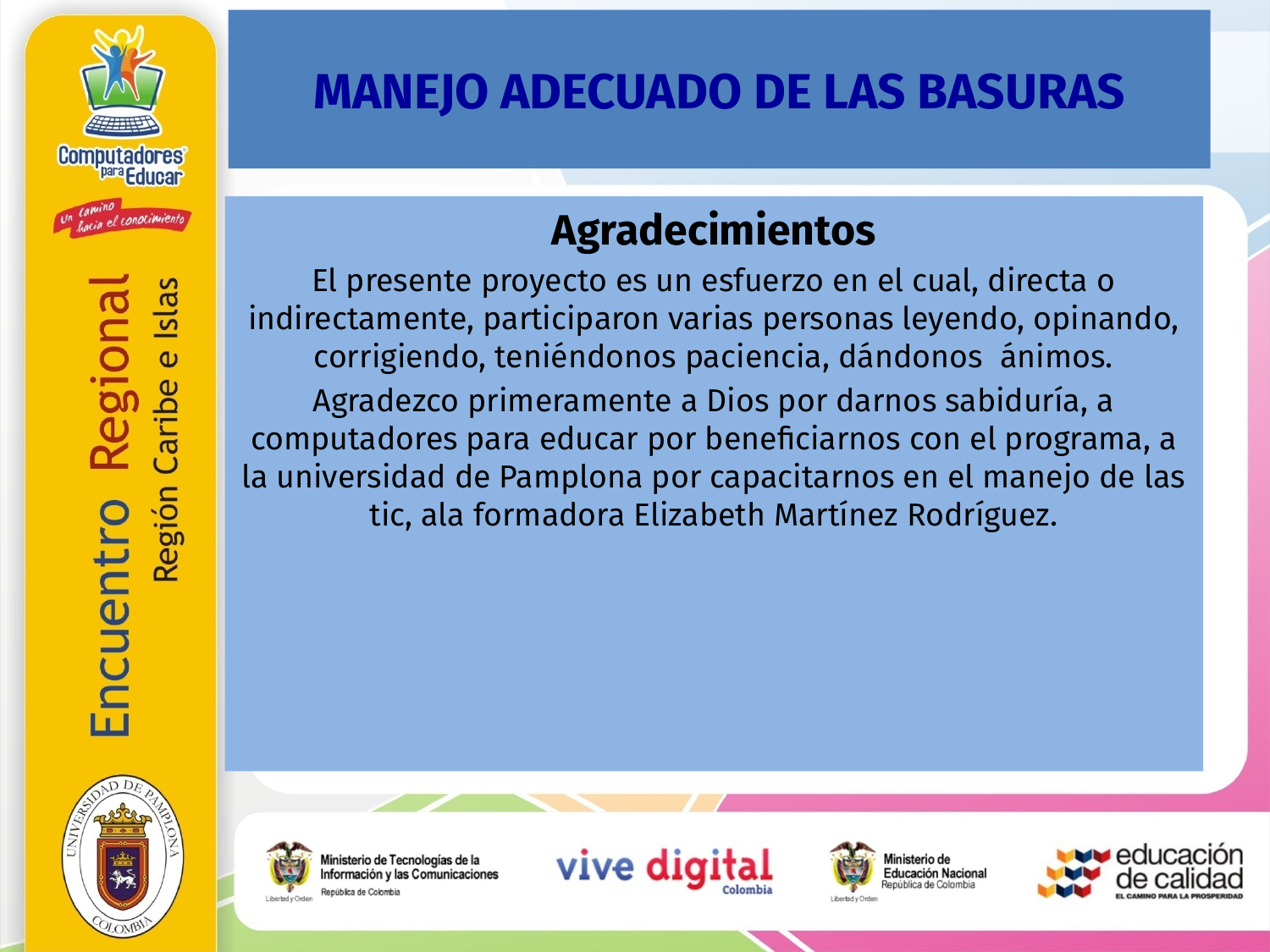

# MANEJO ADECUADO DE LAS BASURAS
Agradecimientos
El presente proyecto es un esfuerzo en el cual, directa o indirectamente, participaron varias personas leyendo, opinando, corrigiendo, teniéndonos paciencia, dándonos  ánimos.
Agradezco primeramente a Dios por darnos sabiduría, a computadores para educar por beneficiarnos con el programa, a la universidad de Pamplona por capacitarnos en el manejo de las tic, ala formadora Elizabeth Martínez Rodríguez.